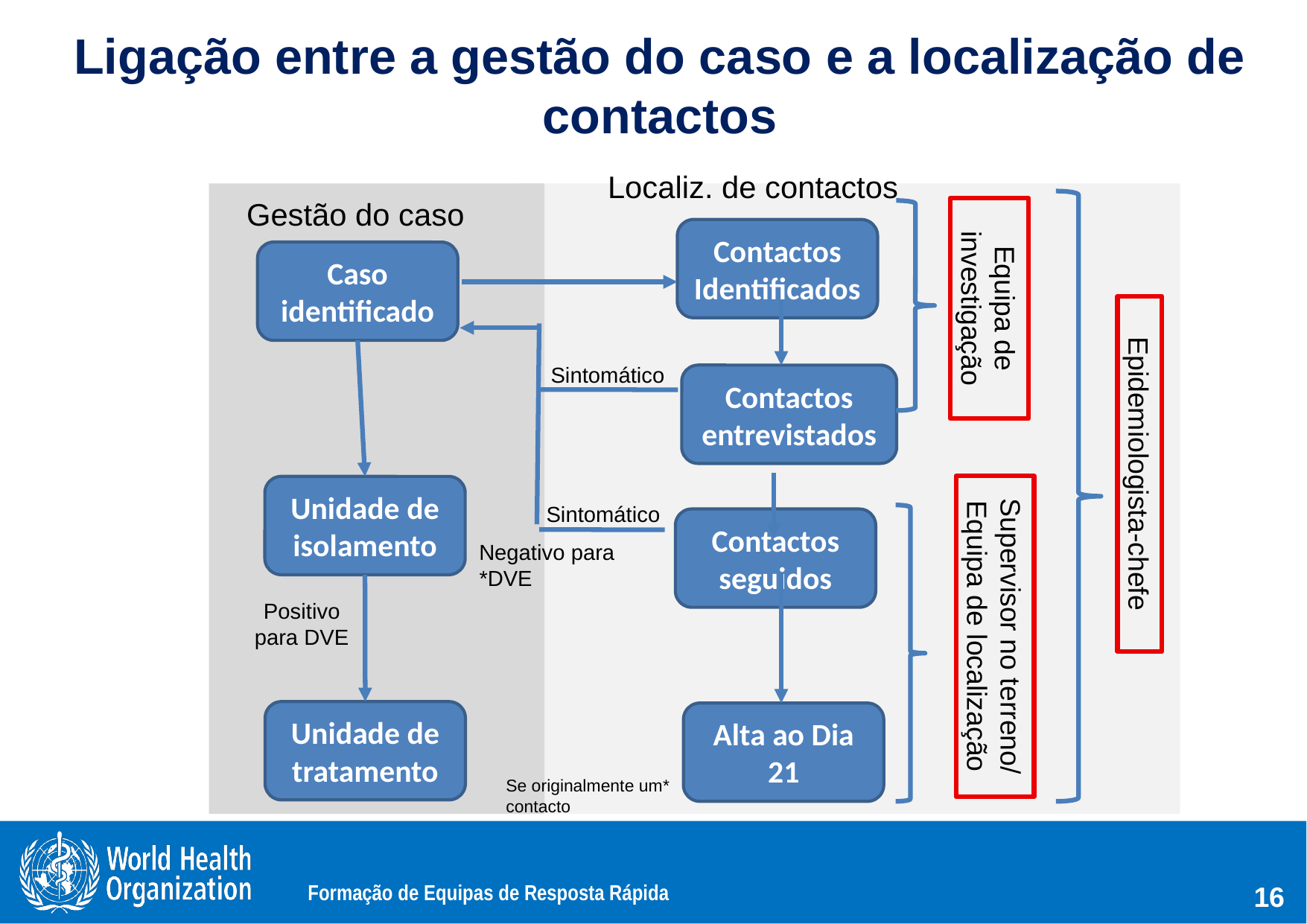

# Ligação entre a gestão do caso e a localização de contactos
Localiz. de contactos

Gestão do caso

Contactos Identificados
Caso identificado
Equipa de investigação
Sintomático
Contactos entrevistados
Epidemiologista-chefe
Unidade de isolamento
Sintomático

Contactos seguidos
Negativo para DVE*
Positivo para DVE
Supervisor no terreno/ Equipa de localização
Unidade de tratamento
Alta ao Dia 21
*Se originalmente um contacto